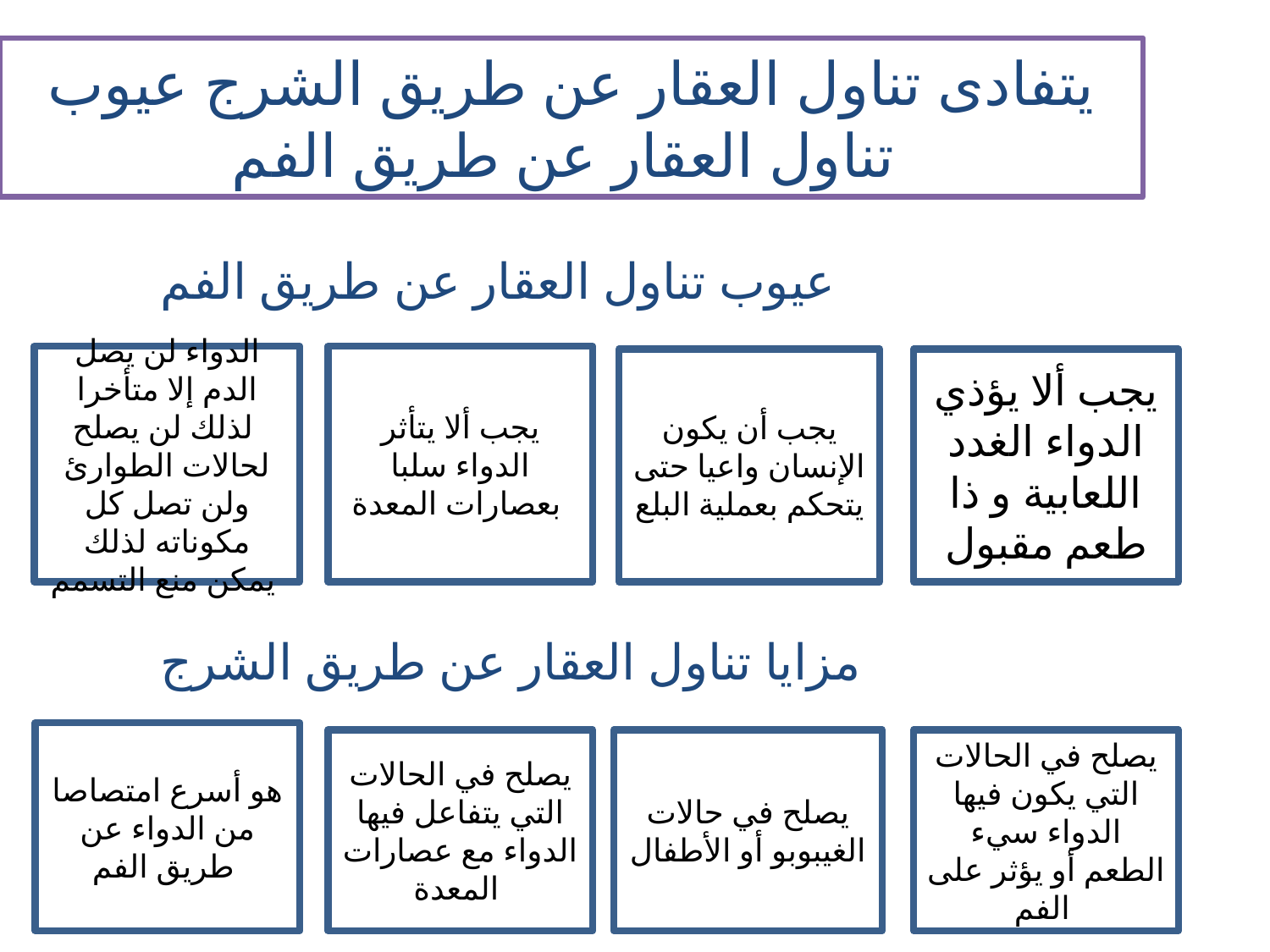

يتفادى تناول العقار عن طريق الشرج عيوب تناول العقار عن طريق الفم
عيوب تناول العقار عن طريق الفم
الدواء لن يصل الدم إلا متأخرا لذلك لن يصلح
لحالات الطوارئ
ولن تصل كل مكوناته لذلك يمكن منع التسمم
يجب ألا يتأثر الدواء سلبا بعصارات المعدة
يجب أن يكون الإنسان واعيا حتى يتحكم بعملية البلع
يجب ألا يؤذي الدواء الغدد اللعابية و ذا طعم مقبول
مزايا تناول العقار عن طريق الشرج
هو أسرع امتصاصا من الدواء عن طريق الفم
يصلح في الحالات التي يتفاعل فيها الدواء مع عصارات المعدة
يصلح في حالات الغيبوبو أو الأطفال
يصلح في الحالات التي يكون فيها الدواء سيء الطعم أو يؤثر على الفم